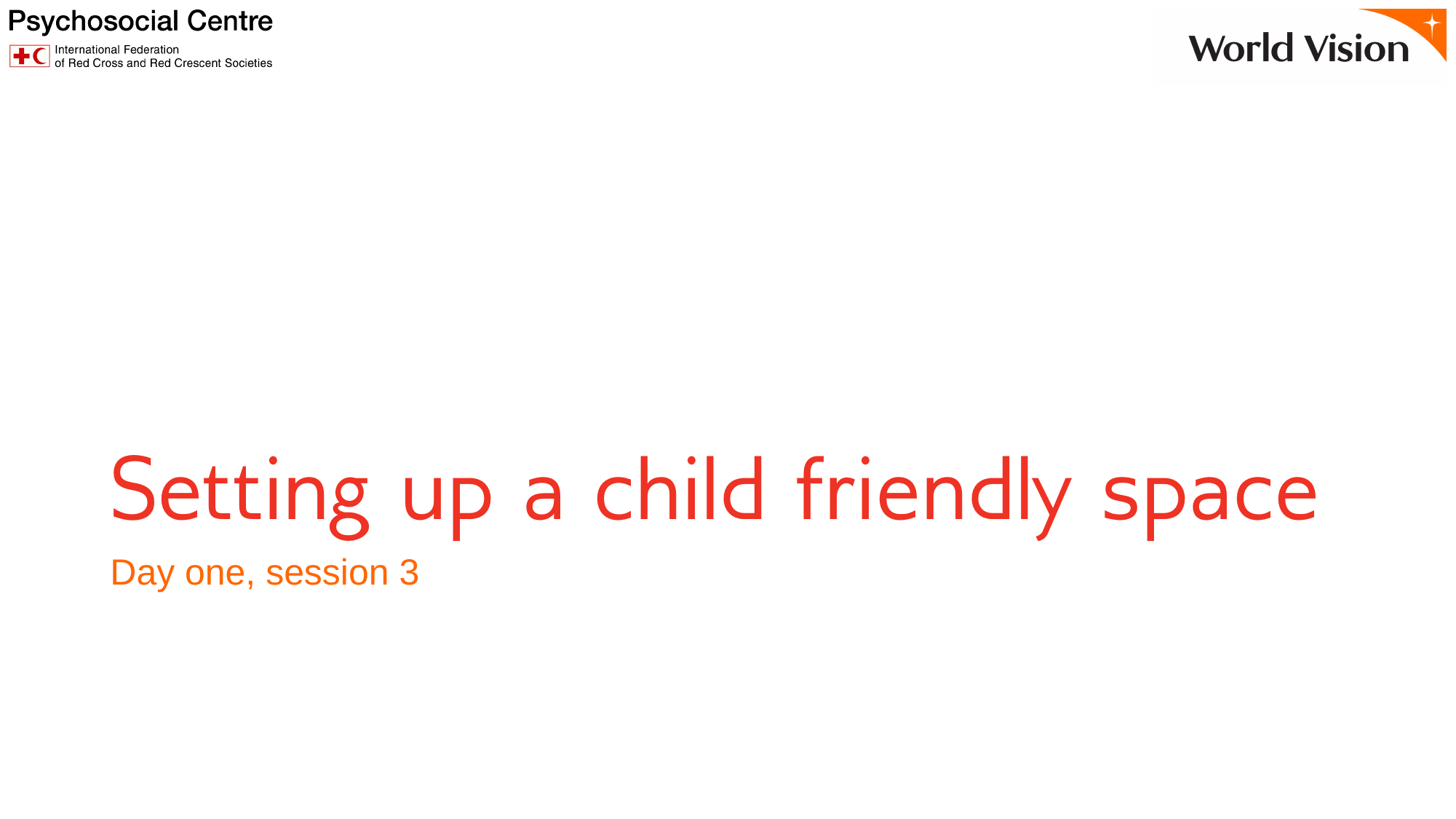

# Setting up a child friendly space
Day one, session 3